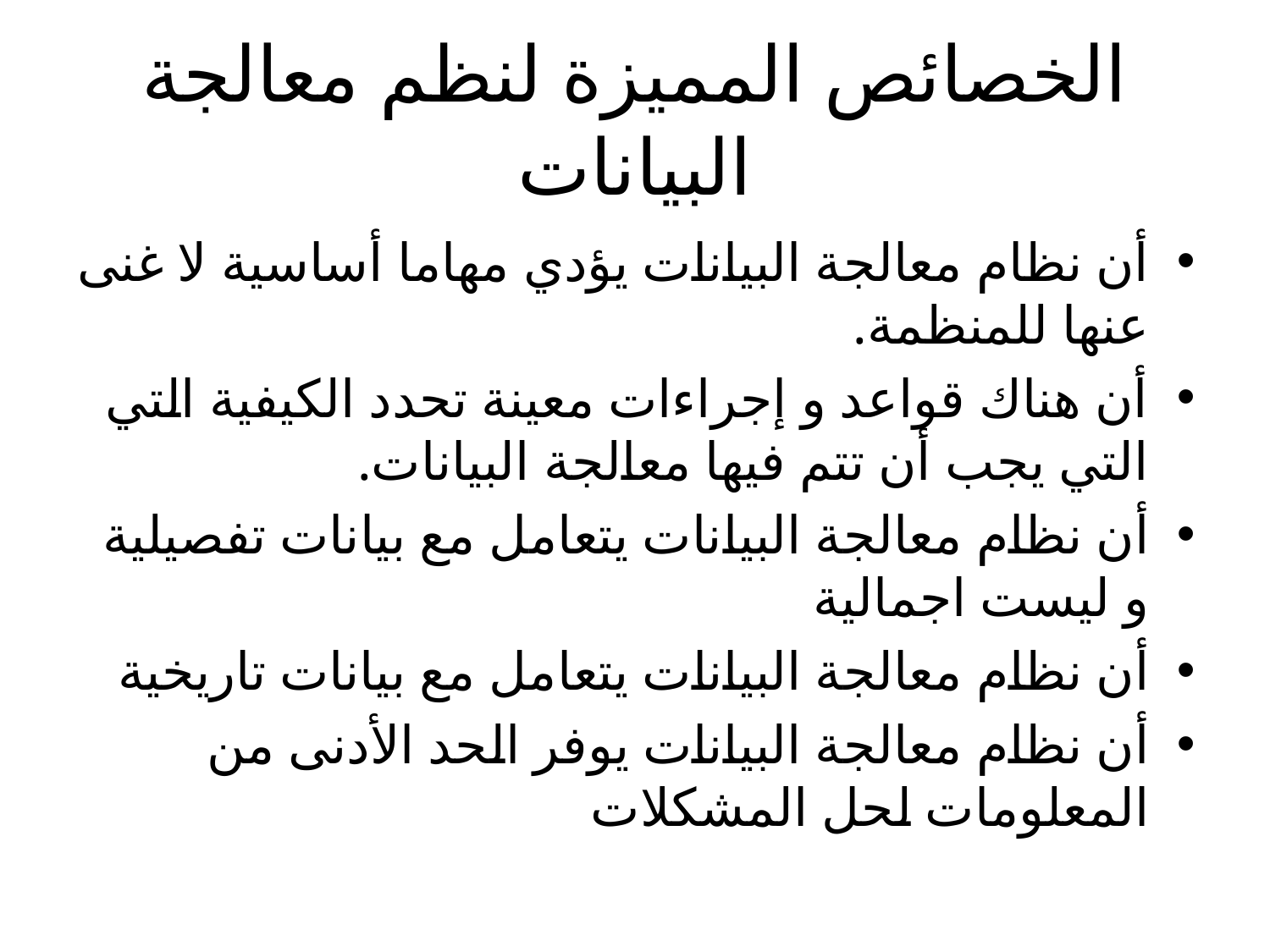

# الخصائص المميزة لنظم معالجة البيانات
أن نظام معالجة البيانات يؤدي مهاما أساسية لا غنى عنها للمنظمة.
أن هناك قواعد و إجراءات معينة تحدد الكيفية التي التي يجب أن تتم فيها معالجة البيانات.
أن نظام معالجة البيانات يتعامل مع بيانات تفصيلية و ليست اجمالية
أن نظام معالجة البيانات يتعامل مع بيانات تاريخية
أن نظام معالجة البيانات يوفر الحد الأدنى من المعلومات لحل المشكلات